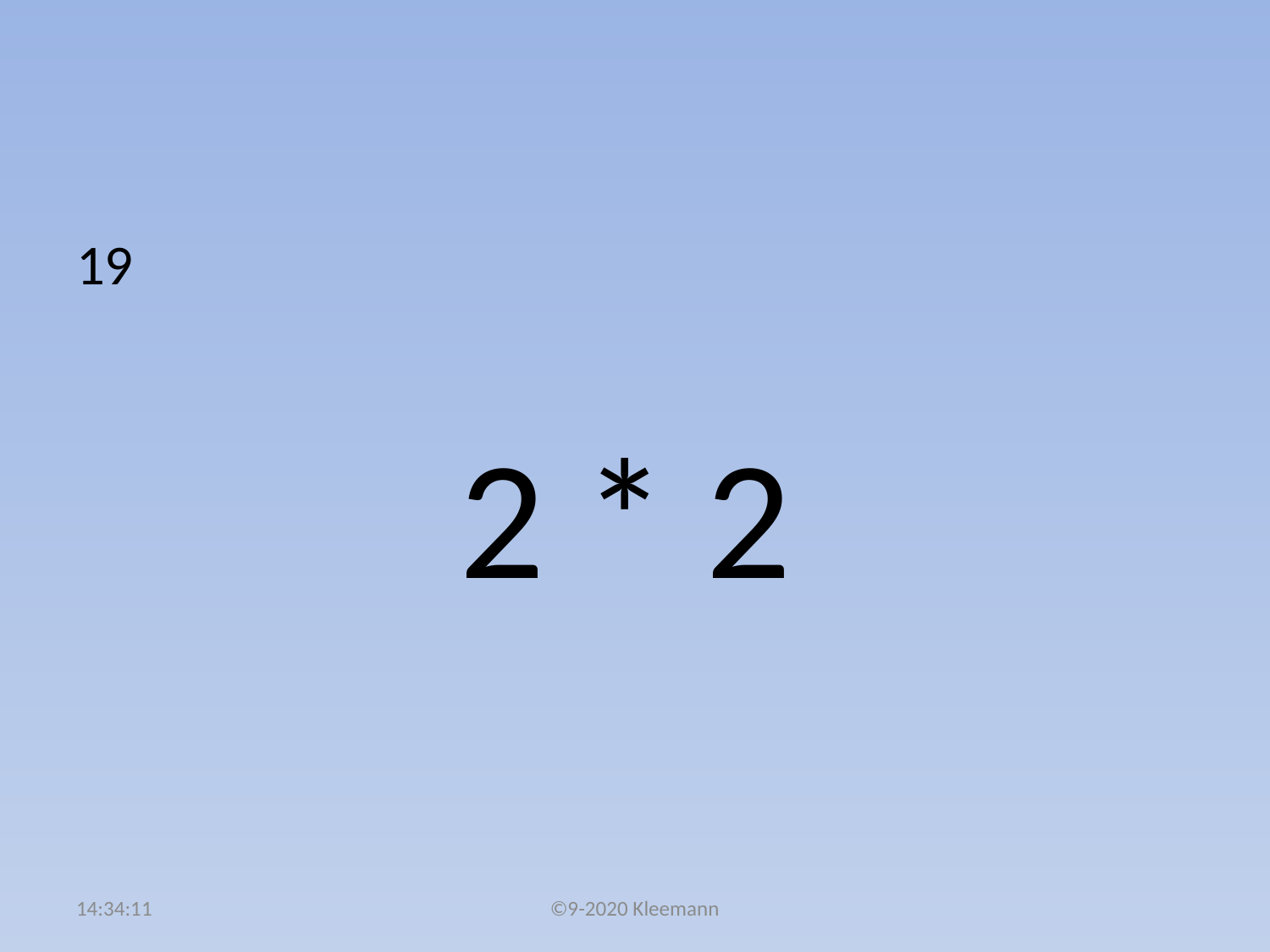

#
19

          2 * 2
14:34:11
©9-2020 Kleemann